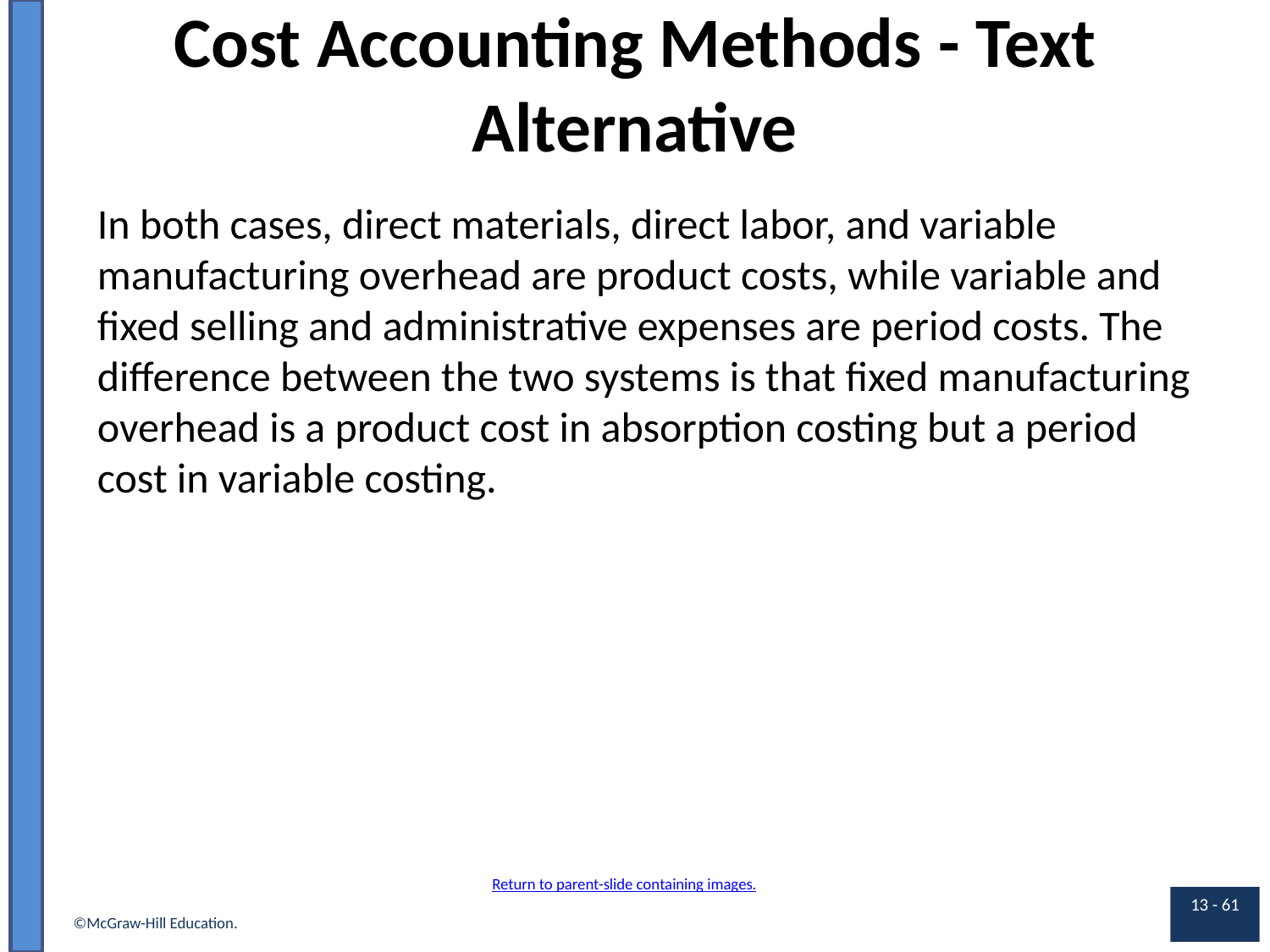

# Cost Accounting Methods - Text Alternative
In both cases, direct materials, direct labor, and variable manufacturing overhead are product costs, while variable and fixed selling and administrative expenses are period costs. The difference between the two systems is that fixed manufacturing overhead is a product cost in absorption costing but a period cost in variable costing.
Return to parent-slide containing images.